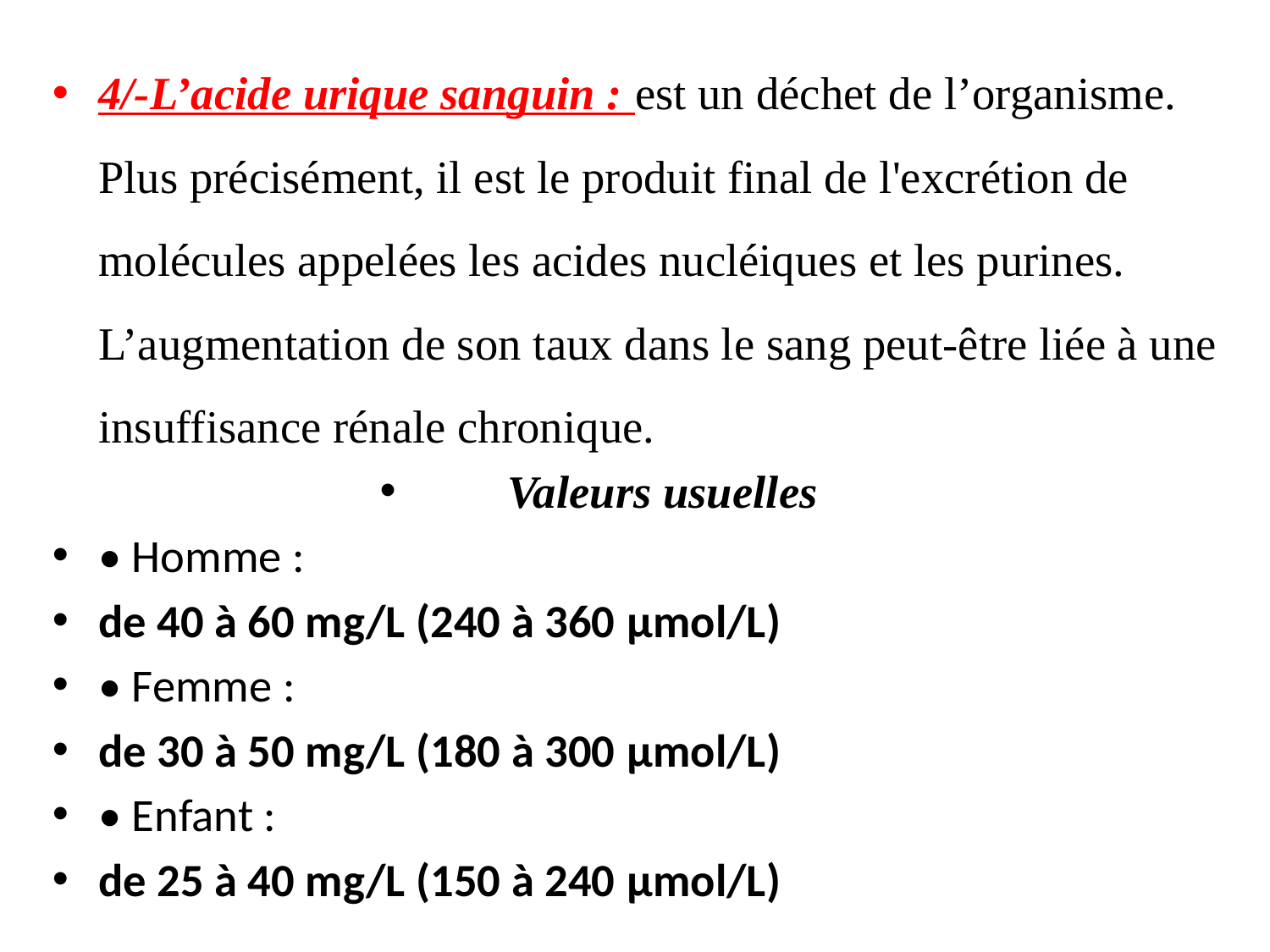

4/-L’acide urique sanguin : est un déchet de l’organisme. Plus précisément, il est le produit final de l'excrétion de molécules appelées les acides nucléiques et les purines. L’augmentation de son taux dans le sang peut-être liée à une insuffisance rénale chronique.
Valeurs usuelles
• Homme :
de 40 à 60 mg/L (240 à 360 μmol/L)
• Femme :
de 30 à 50 mg/L (180 à 300 μmol/L)
• Enfant :
de 25 à 40 mg/L (150 à 240 μmol/L)